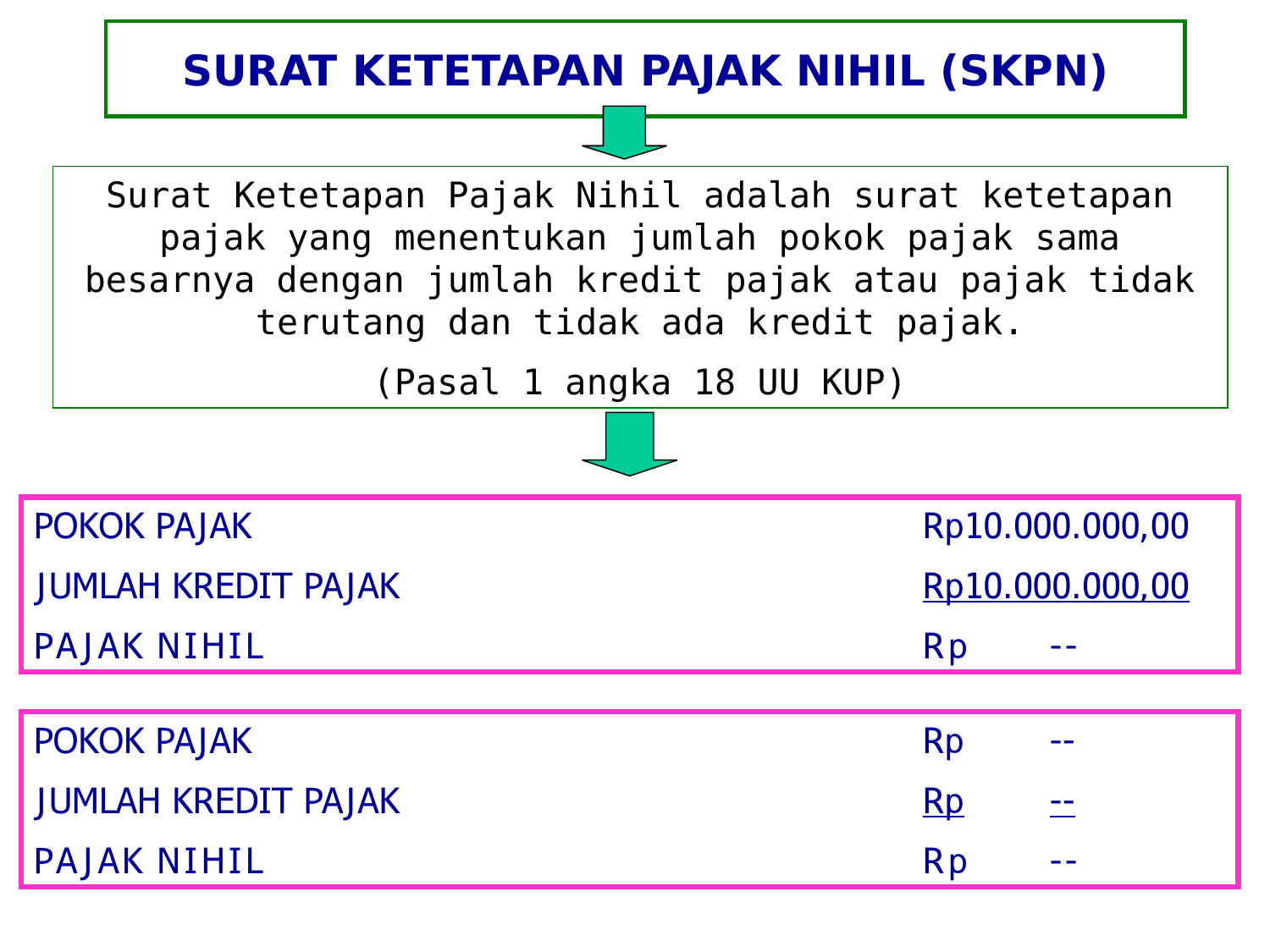

# SURAT KETETAPAN PAJAK NIHIL (SKPN)

Surat Ketetapan Pajak Nihil adalah surat ketetapan pajak yang menentukan jumlah pokok pajak sama besarnya dengan jumlah kredit pajak atau pajak tidak terutang dan tidak ada kredit pajak.
(Pasal 1 angka 18 UU KUP)

POKOK PAJAK						Rp10.000.000,00
JUMLAH KREDIT PAJAK					Rp10.000.000,00
PAJAK NIHIL						Rp	--
POKOK PAJAK						Rp	--
JUMLAH KREDIT PAJAK					Rp	--
PAJAK NIHIL						Rp	--